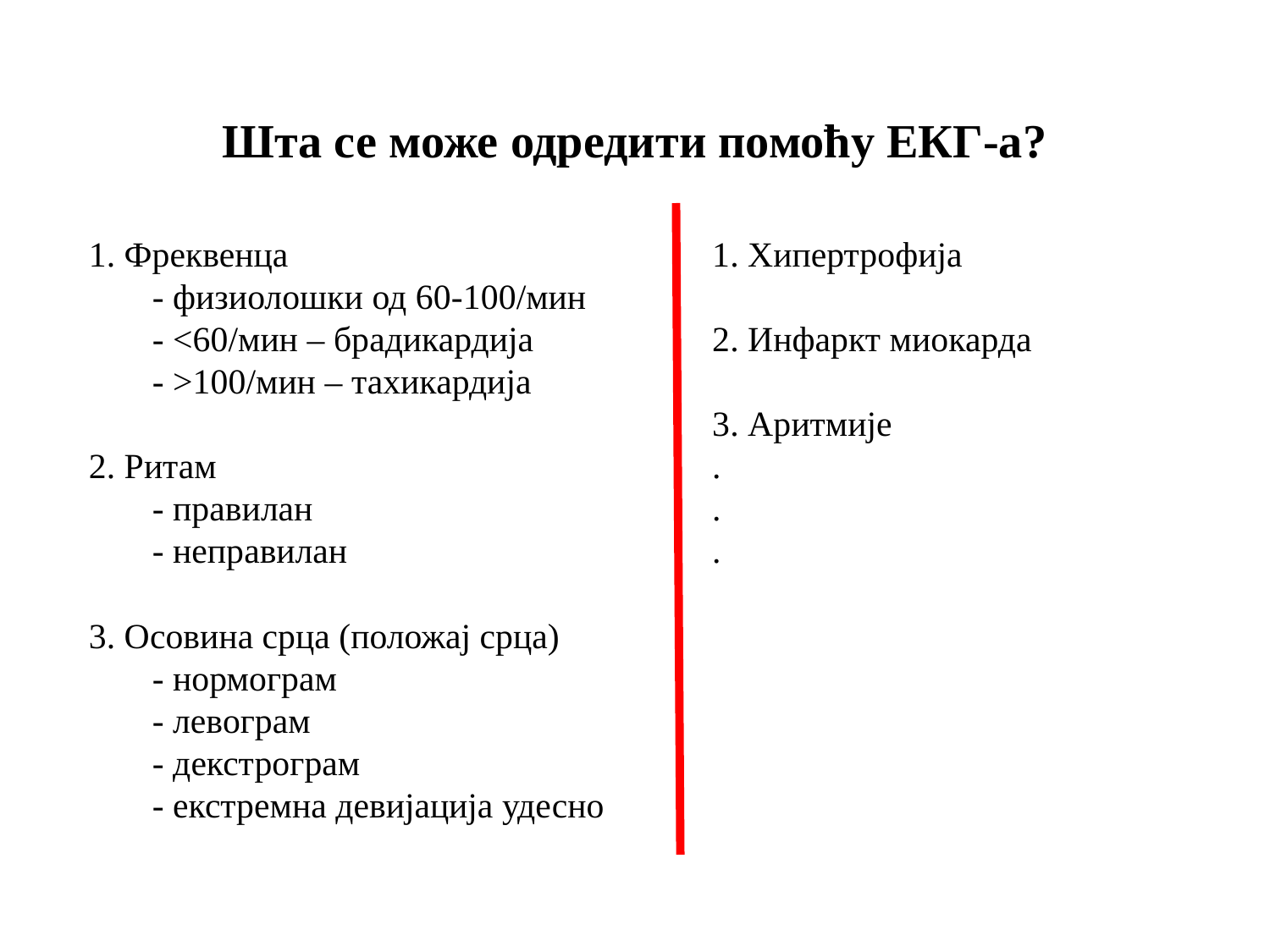

# Шта се може одредити помоћу ЕКГ-а?

1. Фреквенца
- физиолошки од 60-100/мин
- <60/мин – брадикардија
- >100/мин – тахикардија

2. Ритам
- правилан
- неправилан

3. Осовина срца (положај срца)
- нормограм
- левограм
- декстрограм
- екстремна девијација удесно

1. Хипертрофија

2. Инфаркт миокарда

3. Аритмије
.
.
.